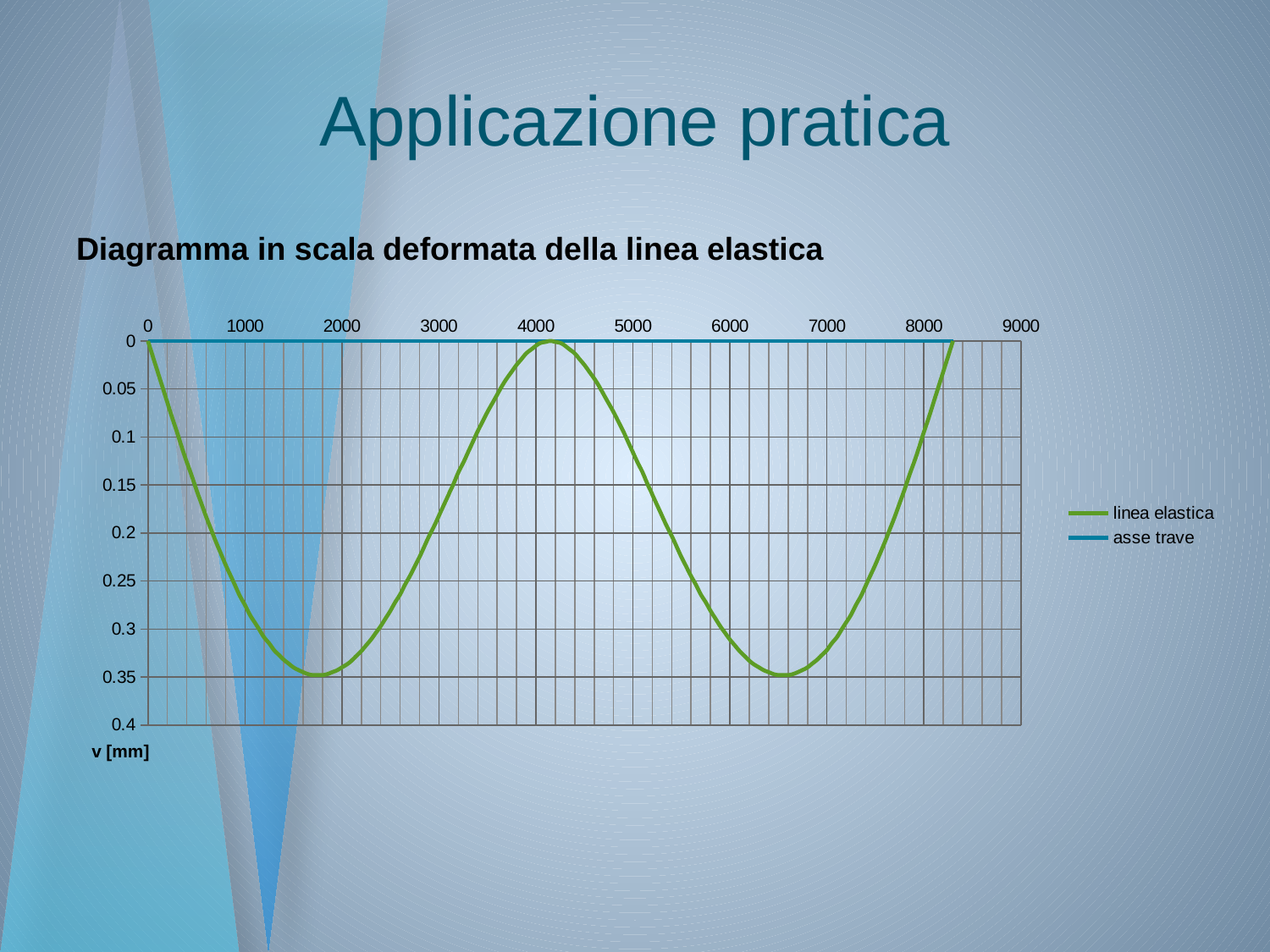

# Applicazione pratica
Diagramma in scala deformata della linea elastica

### Chart

| Category |  |  |
|---|---|---|
v [mm]